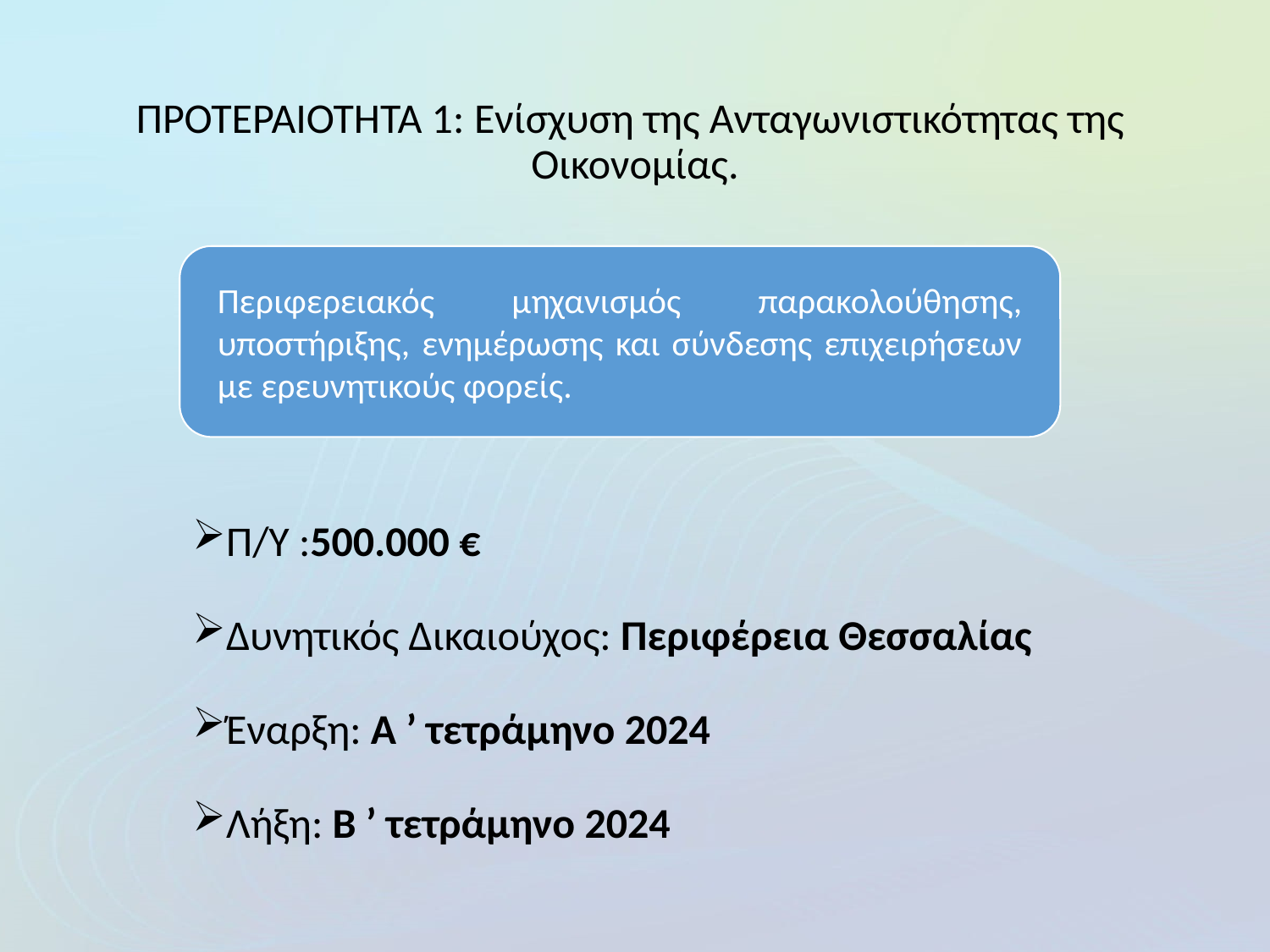

# ΠΡΟΤΕΡΑΙΟΤΗΤΑ 1: Ενίσχυση της Ανταγωνιστικότητας της  Οικονομίας.

Περιφερειακός μηχανισμός παρακολούθησης, υποστήριξης, ενημέρωσης και σύνδεσης επιχειρήσεων με ερευνητικούς φορείς.
Π/Υ :500.000 €
Δυνητικός Δικαιούχος: Περιφέρεια Θεσσαλίας
Έναρξη: Α ’ τετράμηνο 2024
Λήξη: Β ’ τετράμηνο 2024